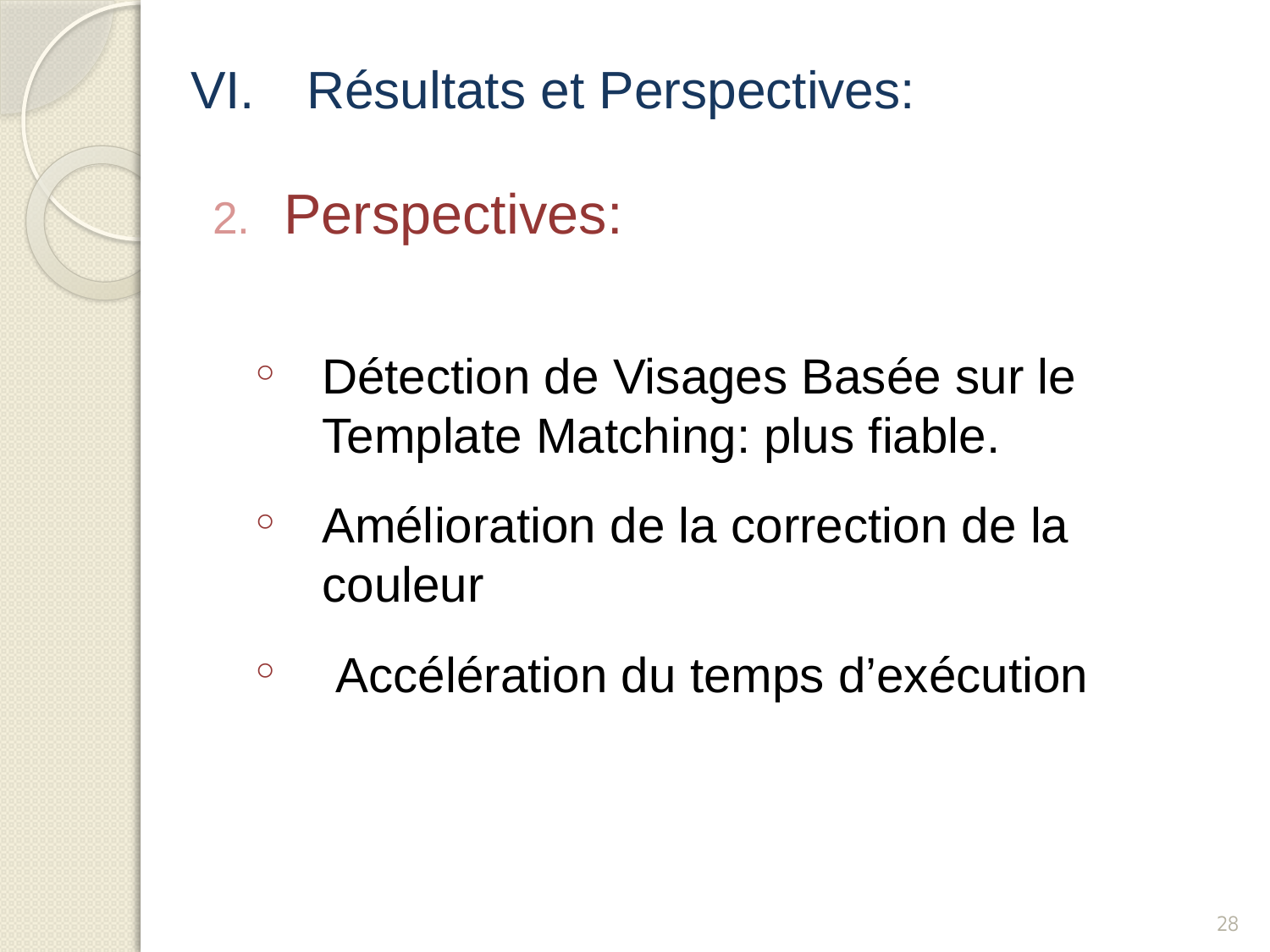

# Résultats et Perspectives:
Perspectives:

Détection de Visages Basée sur le Template Matching: plus fiable.
Amélioration de la correction de la couleur
 Accélération du temps d’exécution

28